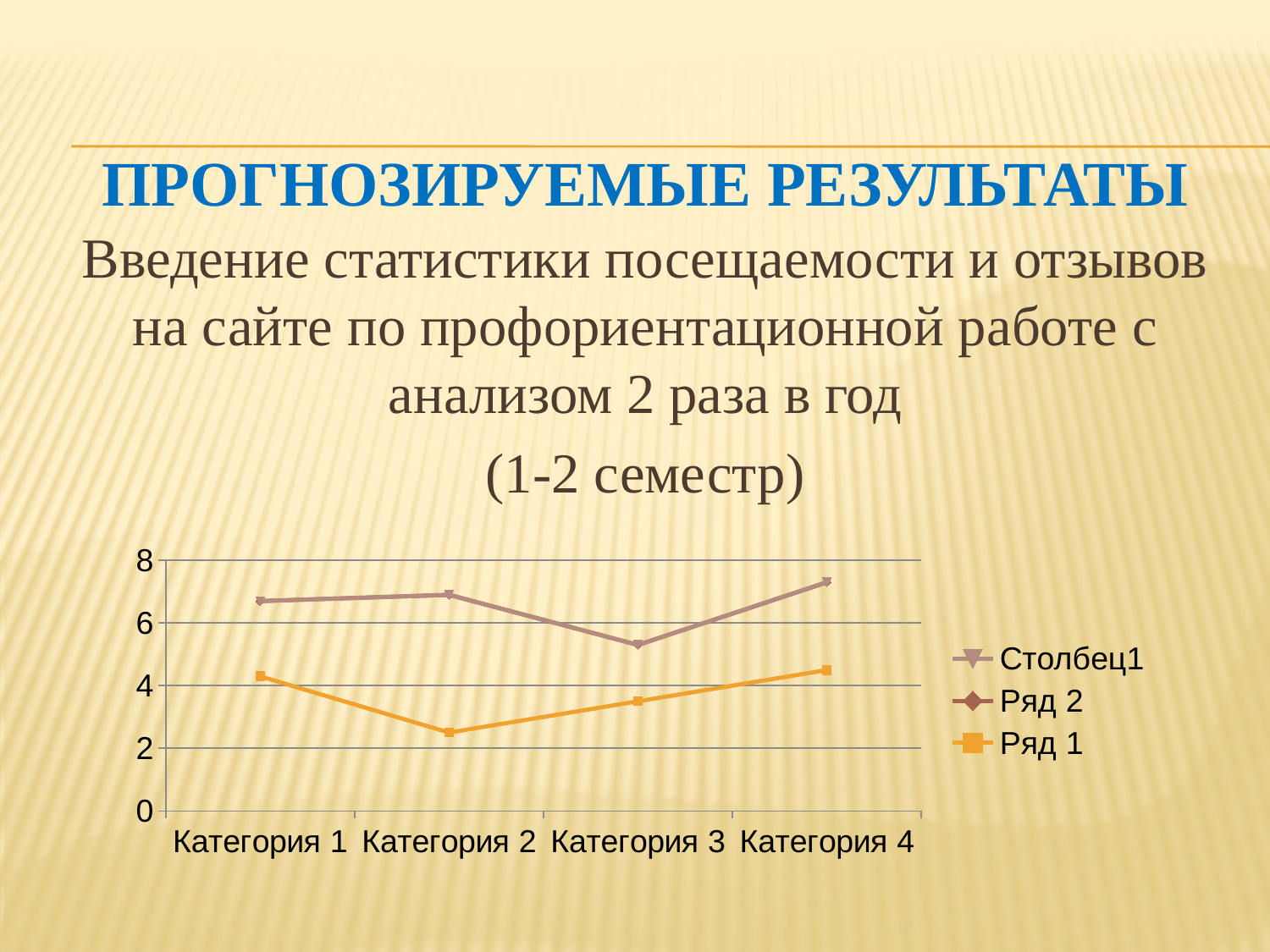

# Прогнозируемые результаты
Введение статистики посещаемости и отзывов на сайте по профориентационной работе с анализом 2 раза в год
(1-2 семестр)

### Chart

| Category | Ряд 1 | Ряд 2 | Столбец1 |
|---|---|---|---|
| Категория 1 | 4.3 | 2.4 | None |
| Категория 2 | 2.5 | 4.4 | None |
| Категория 3 | 3.5 | 1.8 | None |
| Категория 4 | 4.5 | 2.8 | None |